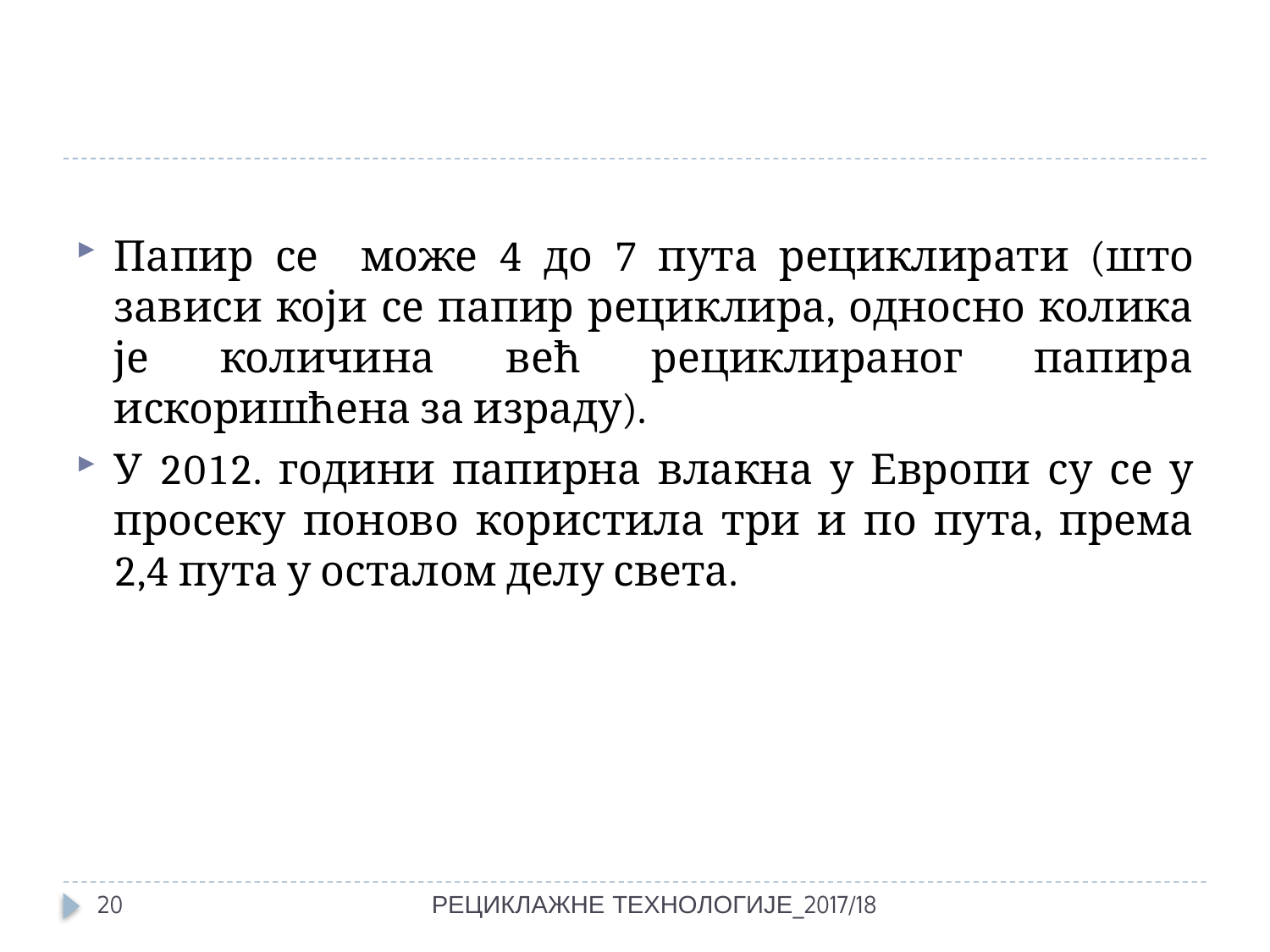

#

Папир се  може 4 до 7 пута рециклирати (што зависи који се папир рециклира, односно колика је количина већ рециклираног папира искоришћена за израду).
У 2012. години папирна влакна у Европи су се у просеку поново користила три и по пута, према 2,4 пута у осталом делу света.

20
РЕЦИКЛАЖНЕ ТЕХНОЛОГИЈЕ_2017/18